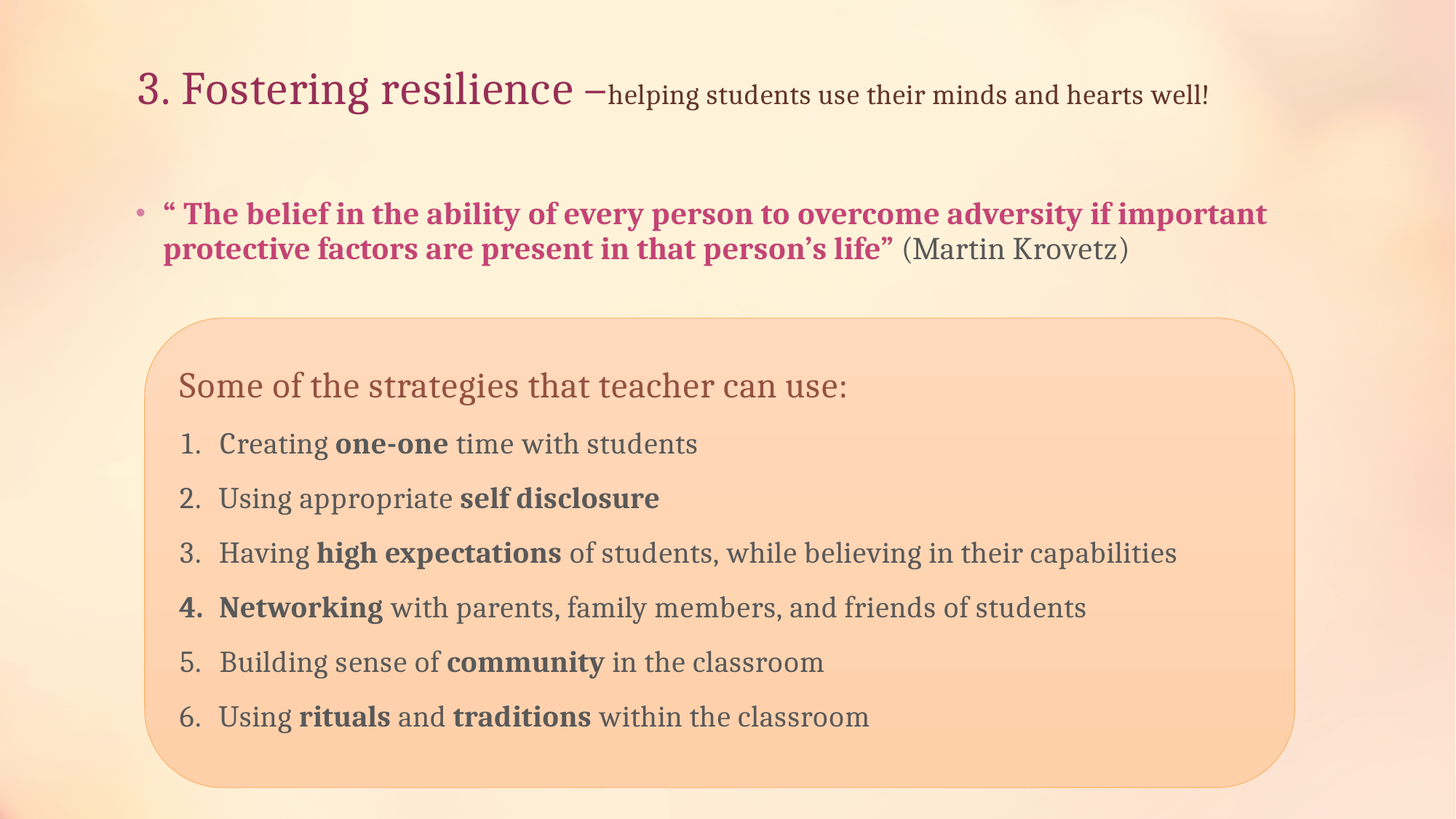

# 3. Fostering resilience –helping students use their minds and hearts well!
“ The belief in the ability of every person to overcome adversity if important protective factors are present in that person’s life” (Martin Krovetz)

Some of the strategies that teacher can use:
Creating one-one time with students
Using appropriate self disclosure
Having high expectations of students, while believing in their capabilities
Networking with parents, family members, and friends of students
Building sense of community in the classroom
Using rituals and traditions within the classroom